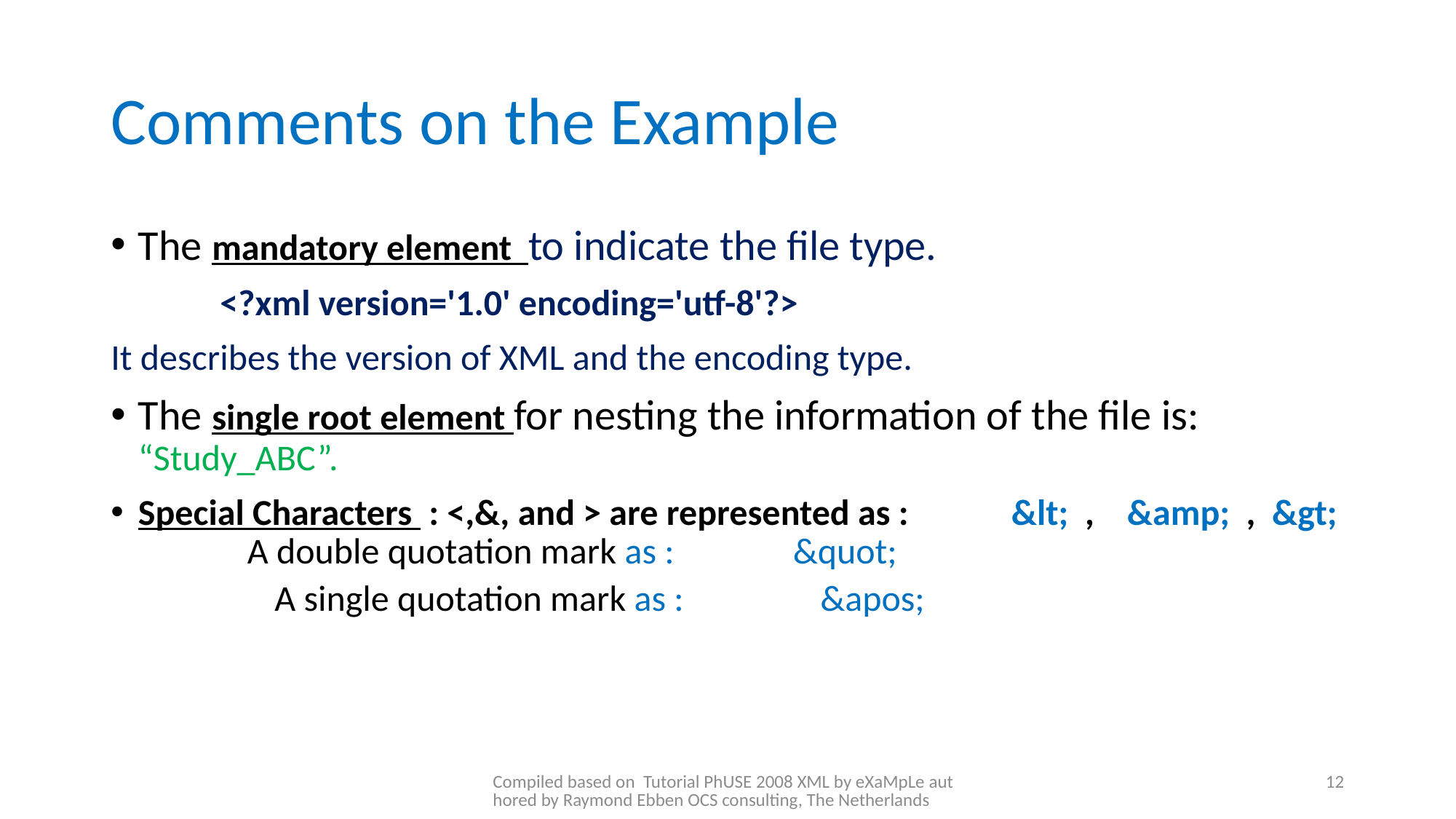

# Comments on the Example
The mandatory element  to indicate the file type.
	<?xml version='1.0' encoding='utf-8'?>
It describes the version of XML and the encoding type.
The single root element for nesting the information of the file is: “Study_ABC”.
Special Characters  : <,&, and > are represented as :	&lt;  ,    &amp;  ,  &gt;		A double quotation mark as : 		&quot;
	A single quotation mark as : 		&apos;

Compiled based on  Tutorial PhUSE 2008 XML by eXaMpLe authored by Raymond Ebben OCS consulting, The Netherlands
12